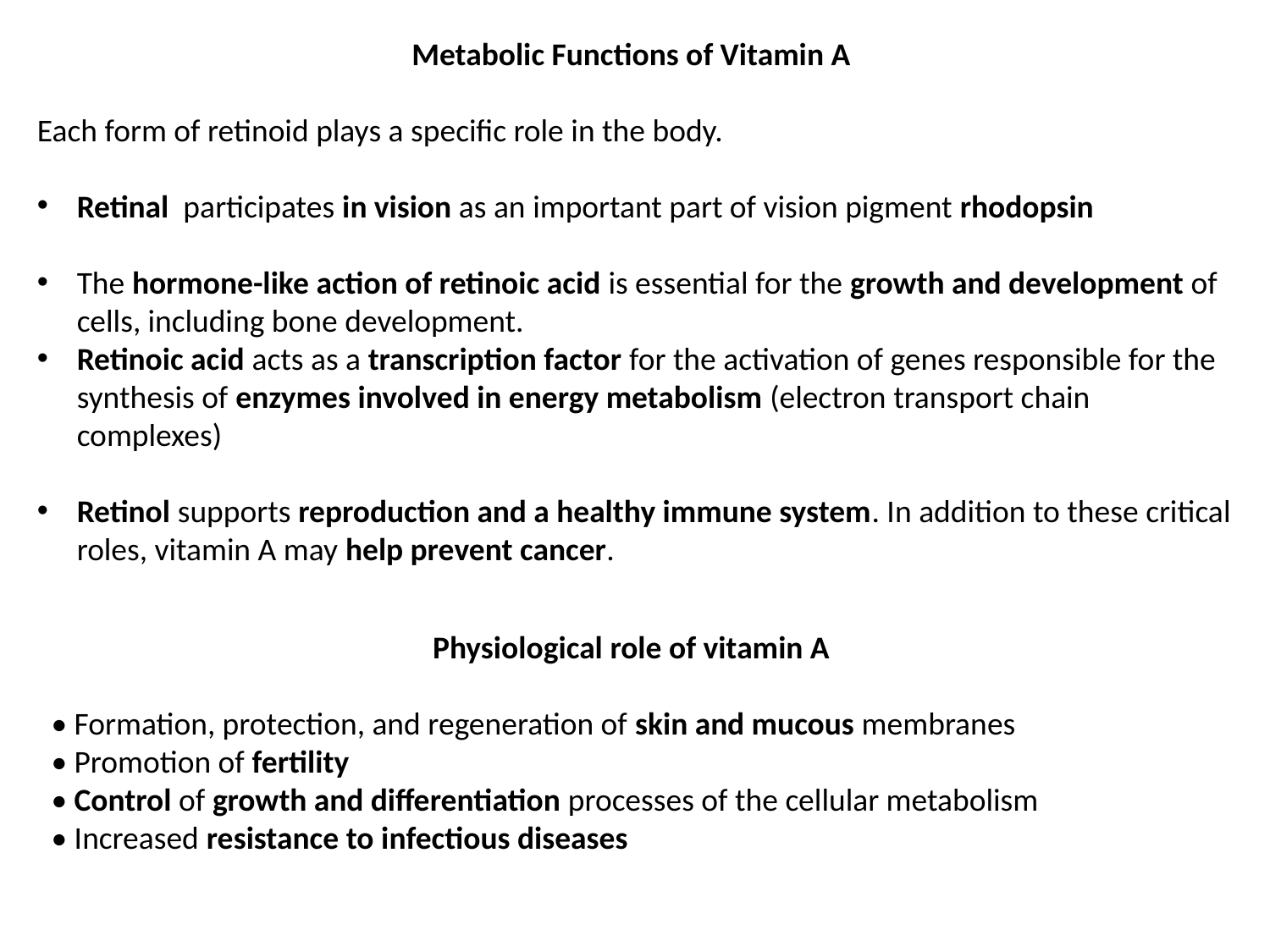

Metabolic Functions of Vitamin A

Each form of retinoid plays a specific role in the body.

Retinal  participates in vision as an important part of vision pigment rhodopsin

The hormone-like action of retinoic acid is essential for the growth and development of cells, including bone development.
Retinoic acid acts as a transcription factor for the activation of genes responsible for the synthesis of enzymes involved in energy metabolism (electron transport chain complexes)

Retinol supports reproduction and a healthy immune system. In addition to these critical roles, vitamin A may help prevent cancer.
Physiological role of vitamin A

• Formation, protection, and regeneration of skin and mucous membranes
• Promotion of fertility
• Control of growth and differentiation processes of the cellular metabolism
• Increased resistance to infectious diseases